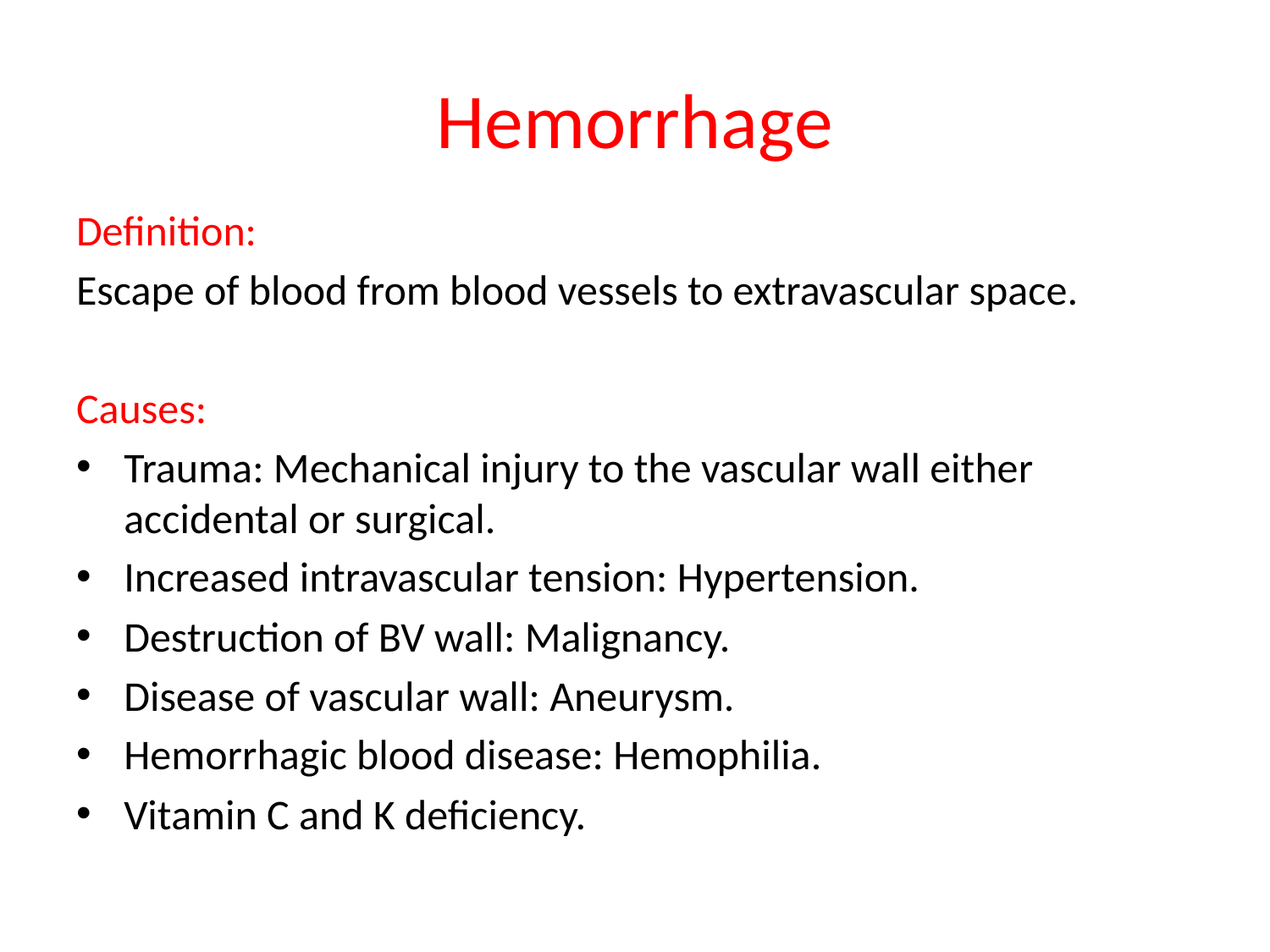

# Hemorrhage
Definition:
Escape of blood from blood vessels to extravascular space.

Causes:
Trauma: Mechanical injury to the vascular wall either accidental or surgical.
Increased intravascular tension: Hypertension.
Destruction of BV wall: Malignancy.
Disease of vascular wall: Aneurysm.
Hemorrhagic blood disease: Hemophilia.
Vitamin C and K deficiency.